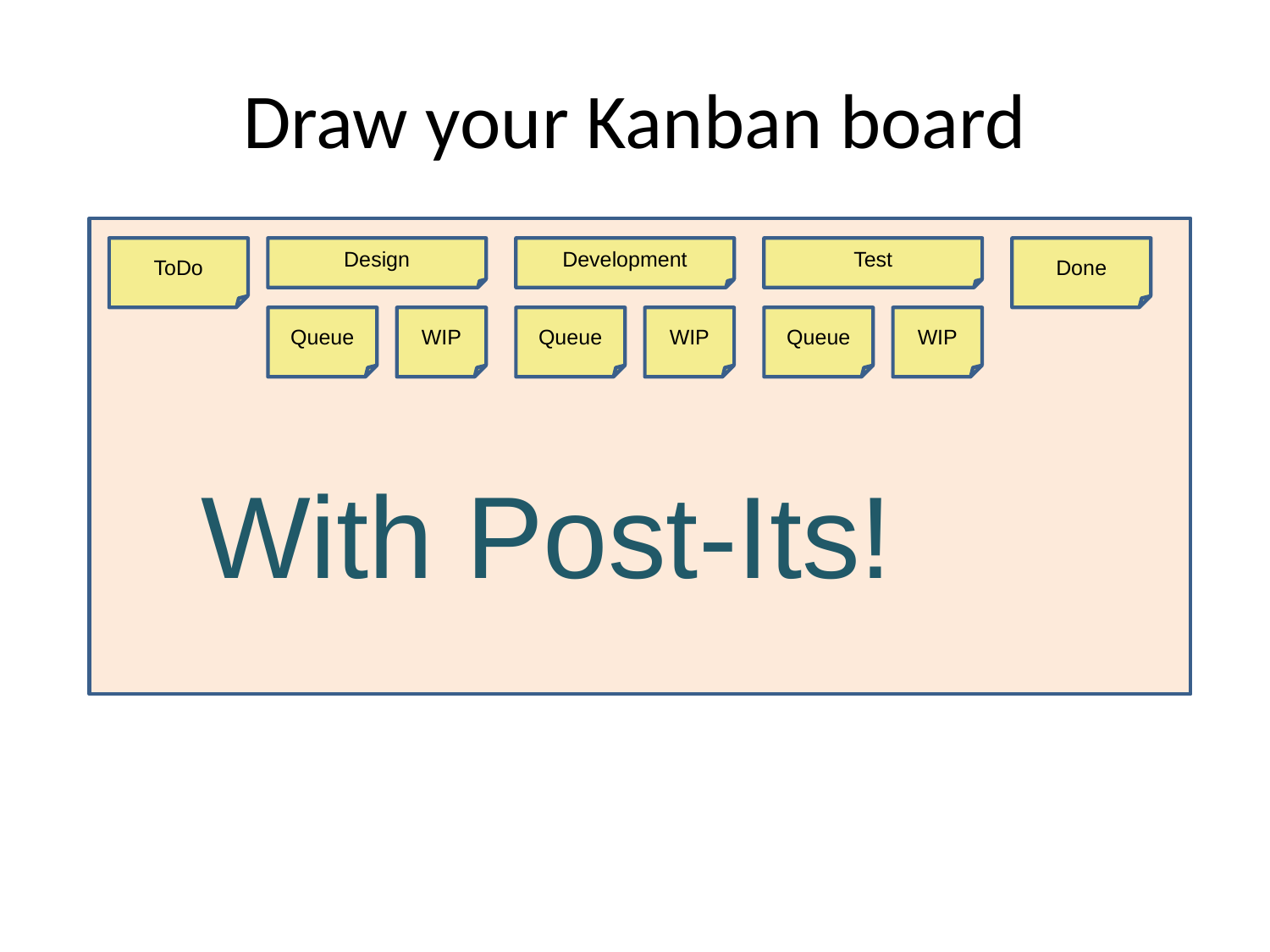

# Draw your Kanban board

ToDo
Design
Development
Test
Done
Queue
WIP
Queue
WIP
Queue
WIP
With Post-Its!